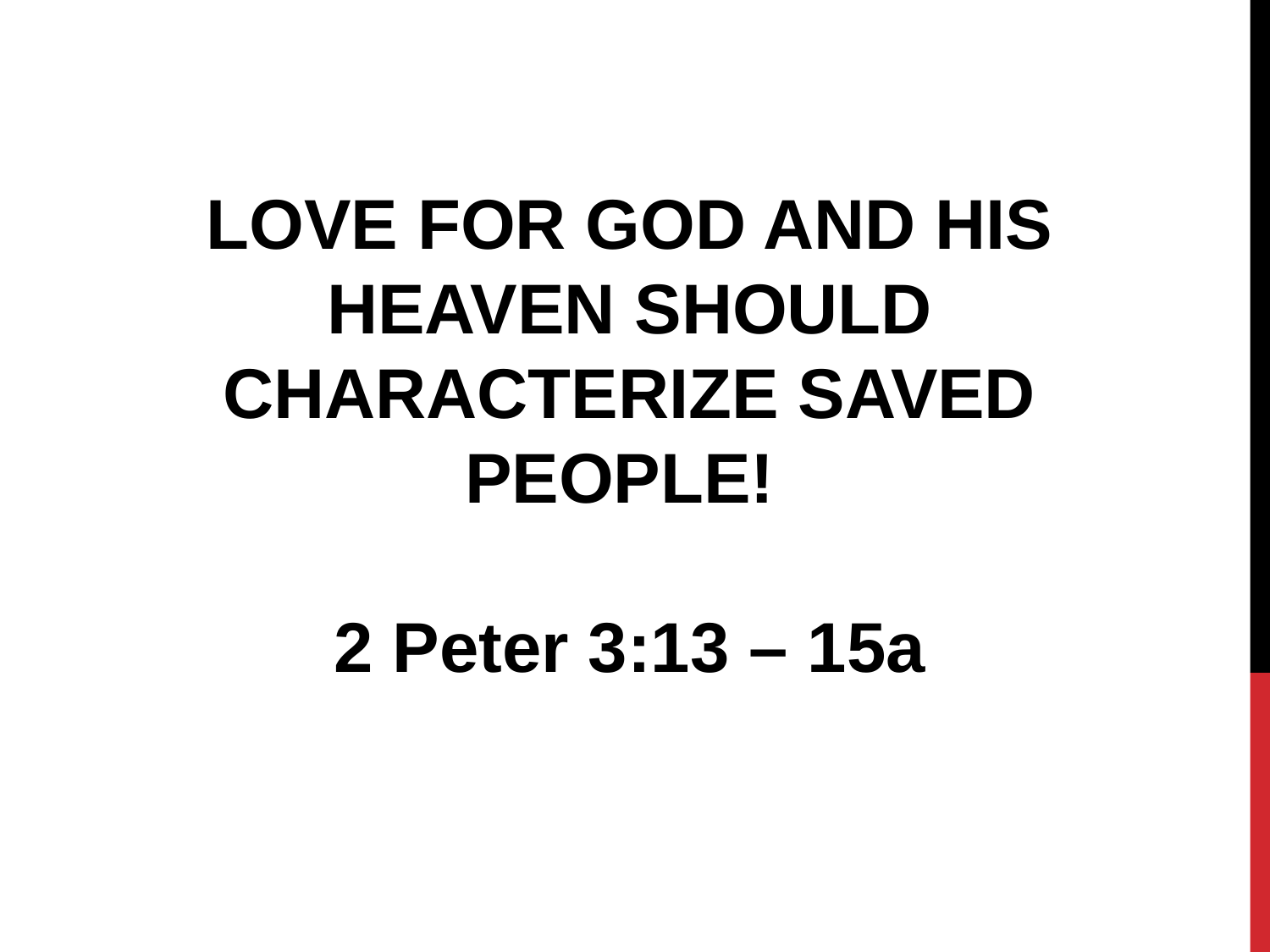

LOVE FOR GOD AND HIS HEAVEN SHOULD CHARACTERIZE SAVED PEOPLE!

2 Peter 3:13 – 15a